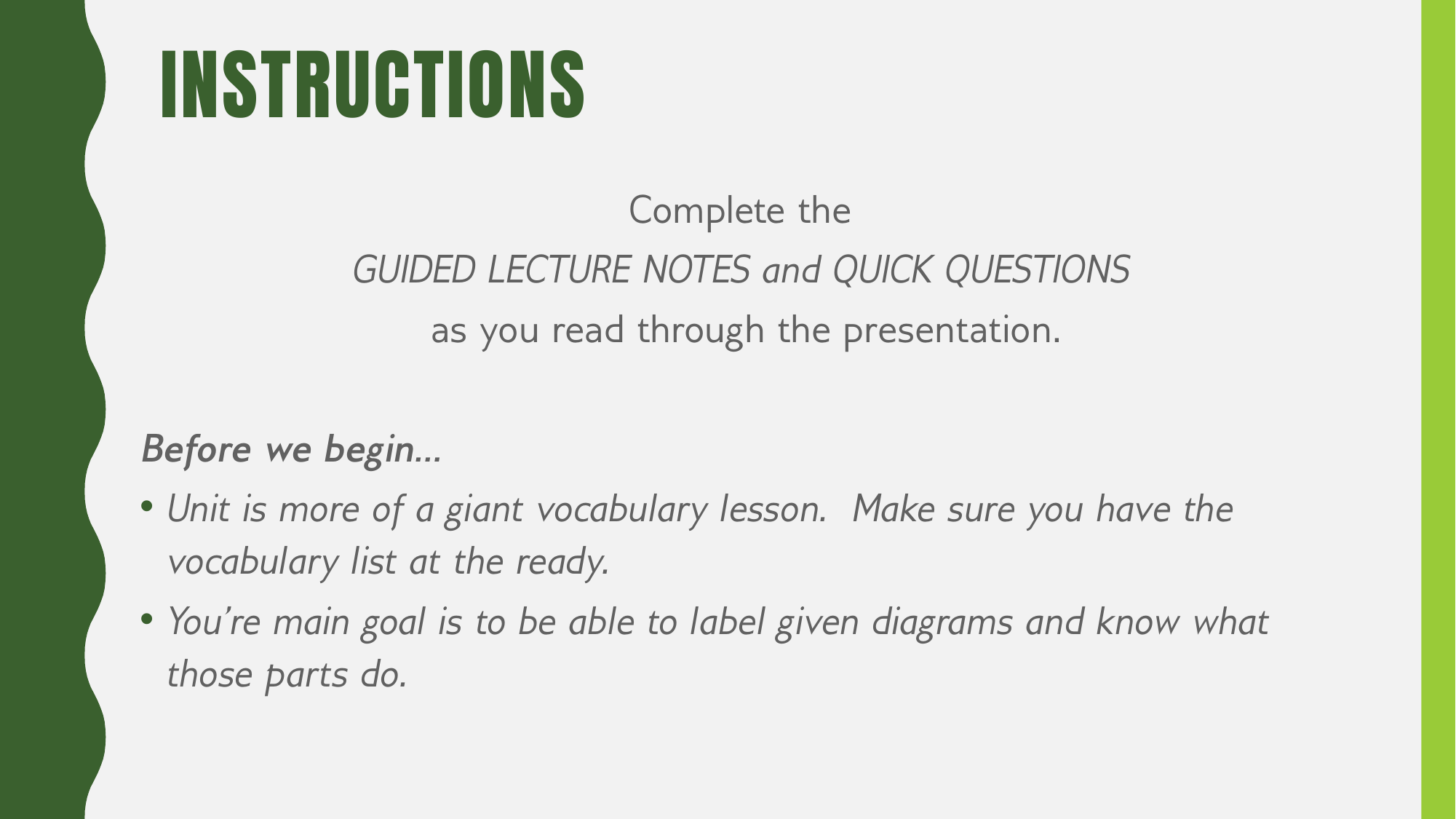

# instructions
Complete the
GUIDED LECTURE NOTES and QUICK QUESTIONS
as you read through the presentation.

Before we begin…
Unit is more of a giant vocabulary lesson.  Make sure you have the vocabulary list at the ready.
You’re main goal is to be able to label given diagrams and know what those parts do.